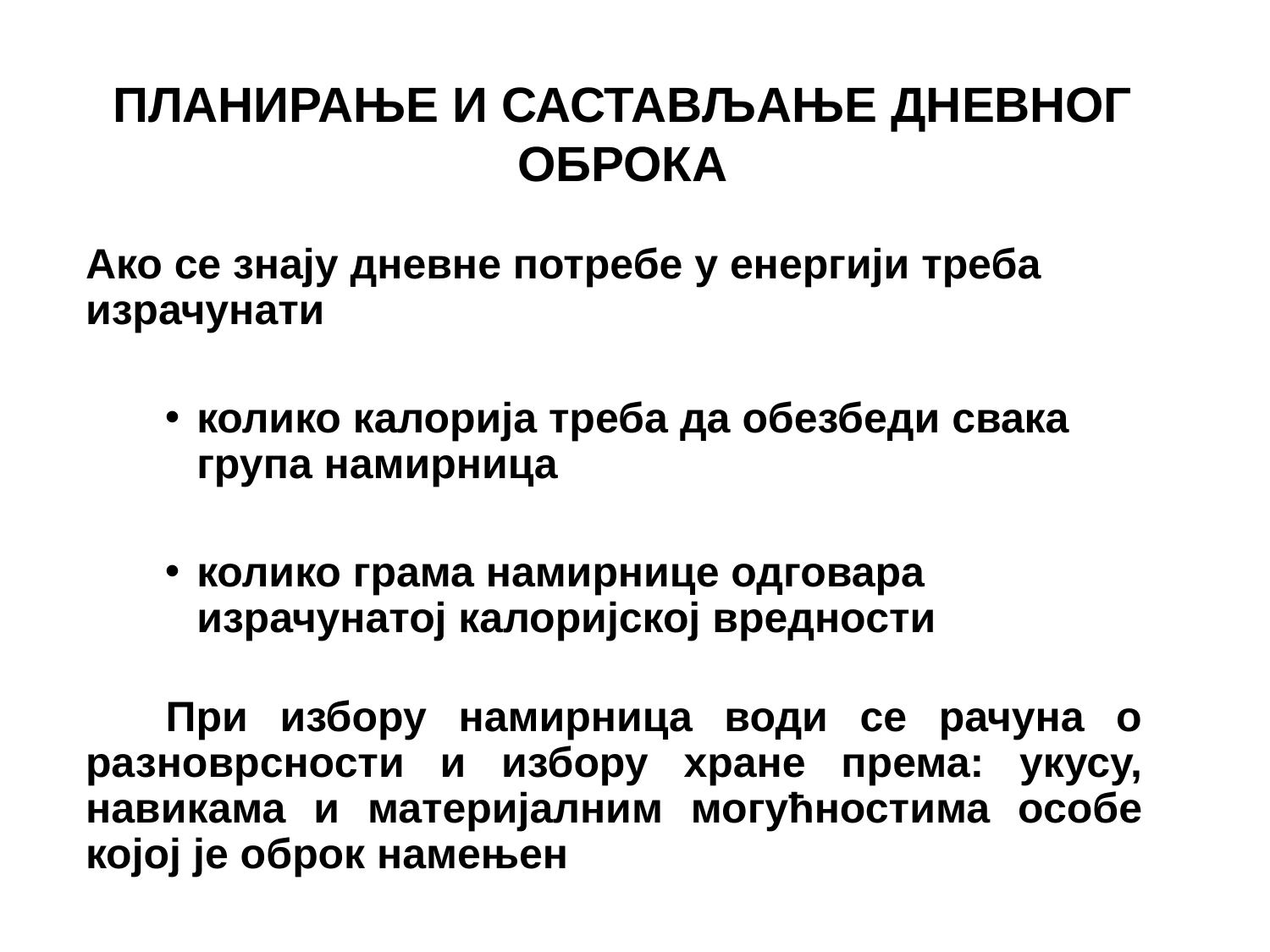

# ПЛАНИРАЊЕ И САСТАВЉАЊЕ ДНЕВНОГ ОБРОКА
	Ако се знају дневне потребе у енергији треба израчунати

колико калорија треба да обезбеди свака група намирница

колико грама намирнице одговара израчунатој калоријској вредности

    При избору намирница води се рачуна о разноврсности и избору хране према: укусу, навикама и материјалним могућностима особе којој је оброк намењен